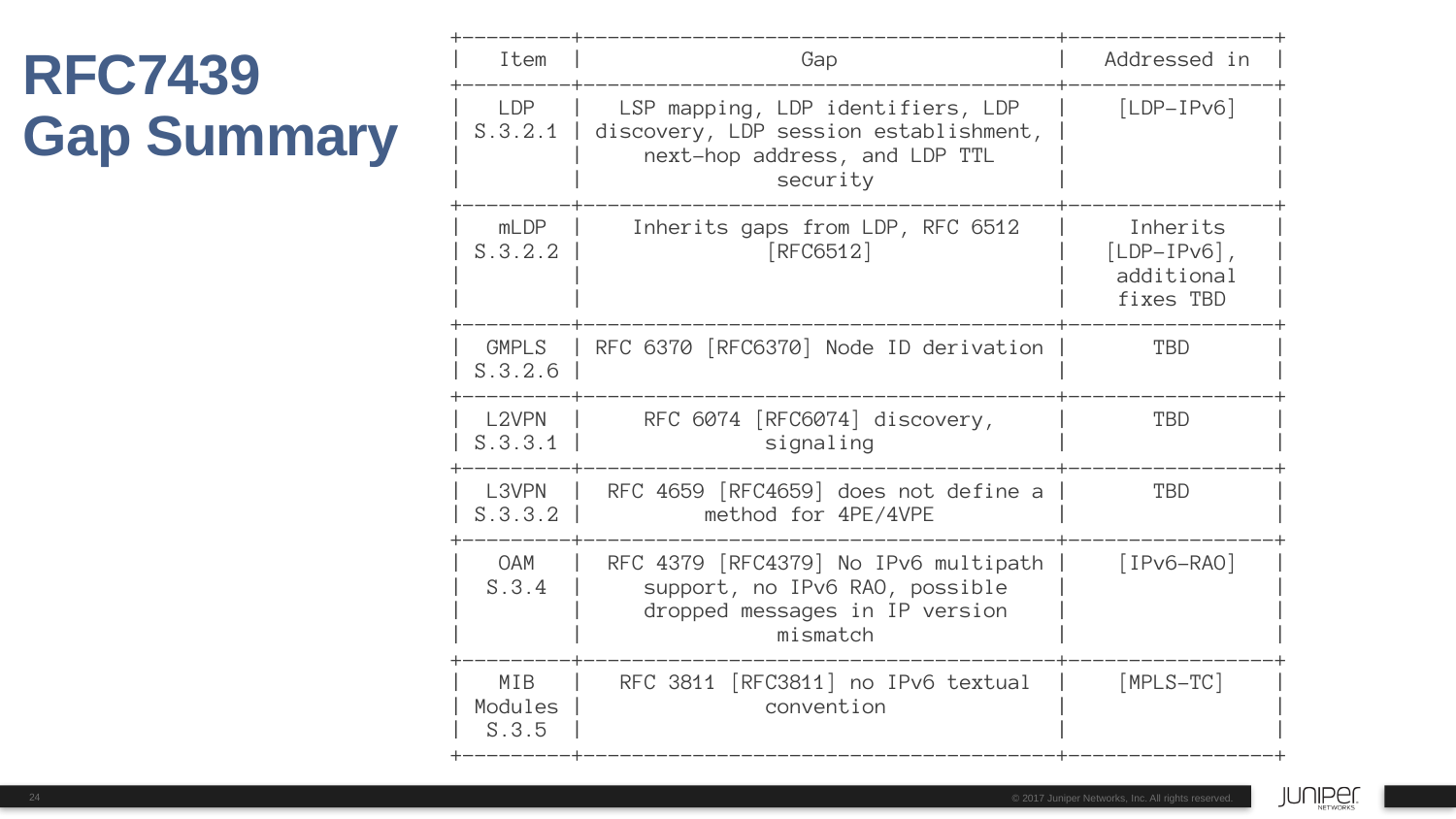

+---------+---------------------------------------+-----------------+
   |   Item  |                  Gap                  |   Addressed in  |
   +---------+---------------------------------------+-----------------+
   |   LDP   |   LSP mapping, LDP identifiers, LDP   |    [LDP-IPv6]   |
   | S.3.2.1 | discovery, LDP session establishment, |                 |
   |         |     next-hop address, and LDP TTL     |                 |
   |         |                security               |                 |
   +---------+---------------------------------------+-----------------+
   |   mLDP  |    Inherits gaps from LDP, RFC 6512   |     Inherits    |
   | S.3.2.2 |               [RFC6512]               |   [LDP-IPv6],   |
   |         |                                       |    additional   |
   |         |                                       |    fixes TBD    |
   +---------+---------------------------------------+-----------------+
   |  GMPLS  | RFC 6370 [RFC6370] Node ID derivation |       TBD       |
   | S.3.2.6 |                                       |                 |
   +---------+---------------------------------------+-----------------+
   |  L2VPN  |     RFC 6074 [RFC6074] discovery,     |       TBD       |
   | S.3.3.1 |               signaling               |                 |
   +---------+---------------------------------------+-----------------+
   |  L3VPN  |  RFC 4659 [RFC4659] does not define a |       TBD       |
   | S.3.3.2 |          method for 4PE/4VPE          |                 |
   +---------+---------------------------------------+-----------------+
   |   OAM   |  RFC 4379 [RFC4379] No IPv6 multipath |    [IPv6-RAO]   |
   |  S.3.4  |     support, no IPv6 RAO, possible    |                 |
   |         |     dropped messages in IP version    |                 |
   |         |                mismatch               |                 |
   +---------+---------------------------------------+-----------------+
   |   MIB   |   RFC 3811 [RFC3811] no IPv6 textual  |    [MPLS-TC]    |
   | Modules |               convention              |                 |
   |  S.3.5  |                                       |                 |
   +---------+---------------------------------------+-----------------+
# RFC7439 Gap Summary